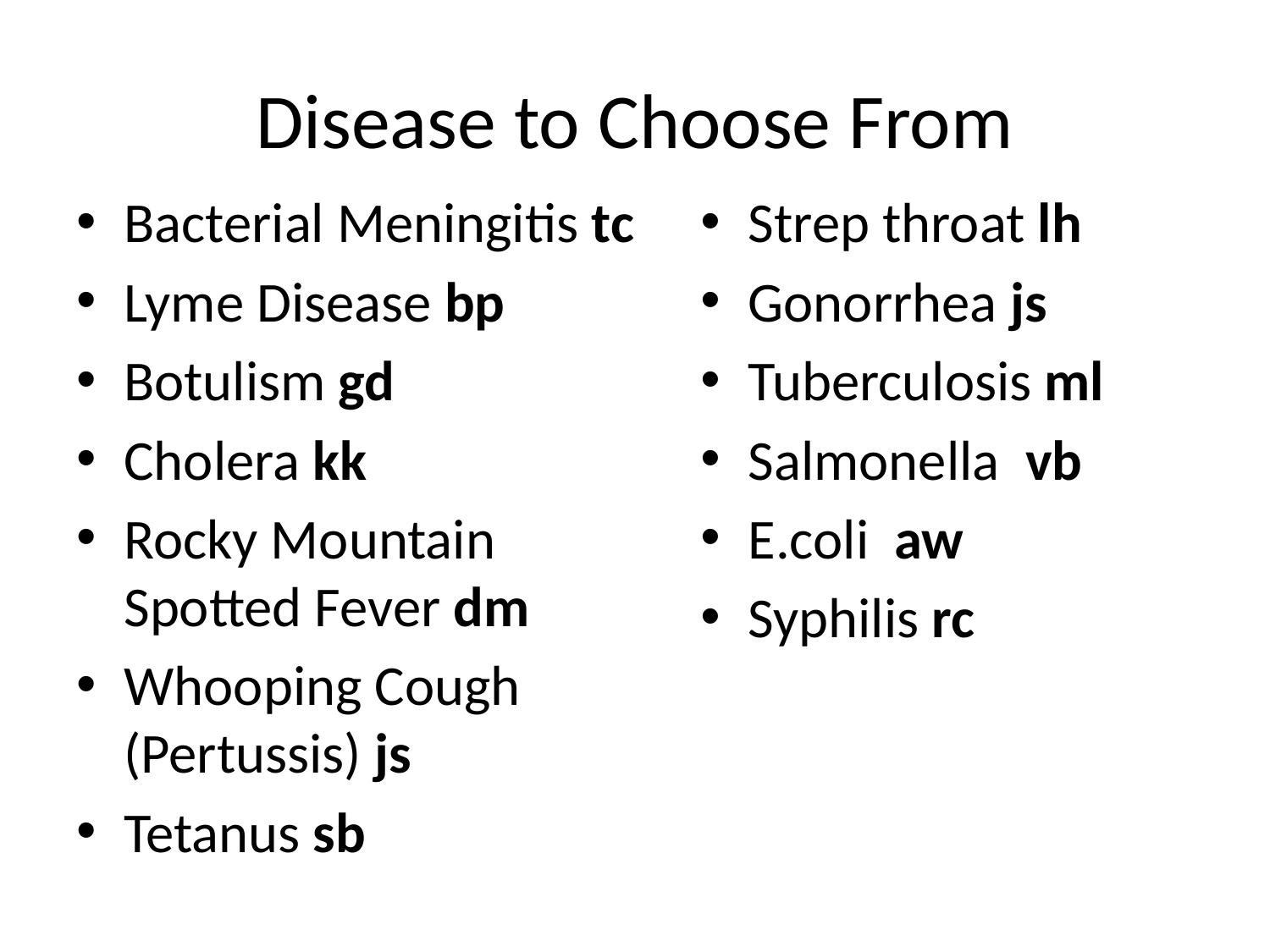

# Disease to Choose From
Bacterial Meningitis tc
Lyme Disease bp
Botulism gd
Cholera kk
Rocky Mountain Spotted Fever dm
Whooping Cough (Pertussis) js
Tetanus sb
Strep throat lh
Gonorrhea js
Tuberculosis ml
Salmonella  vb
E.coli  aw
Syphilis rc